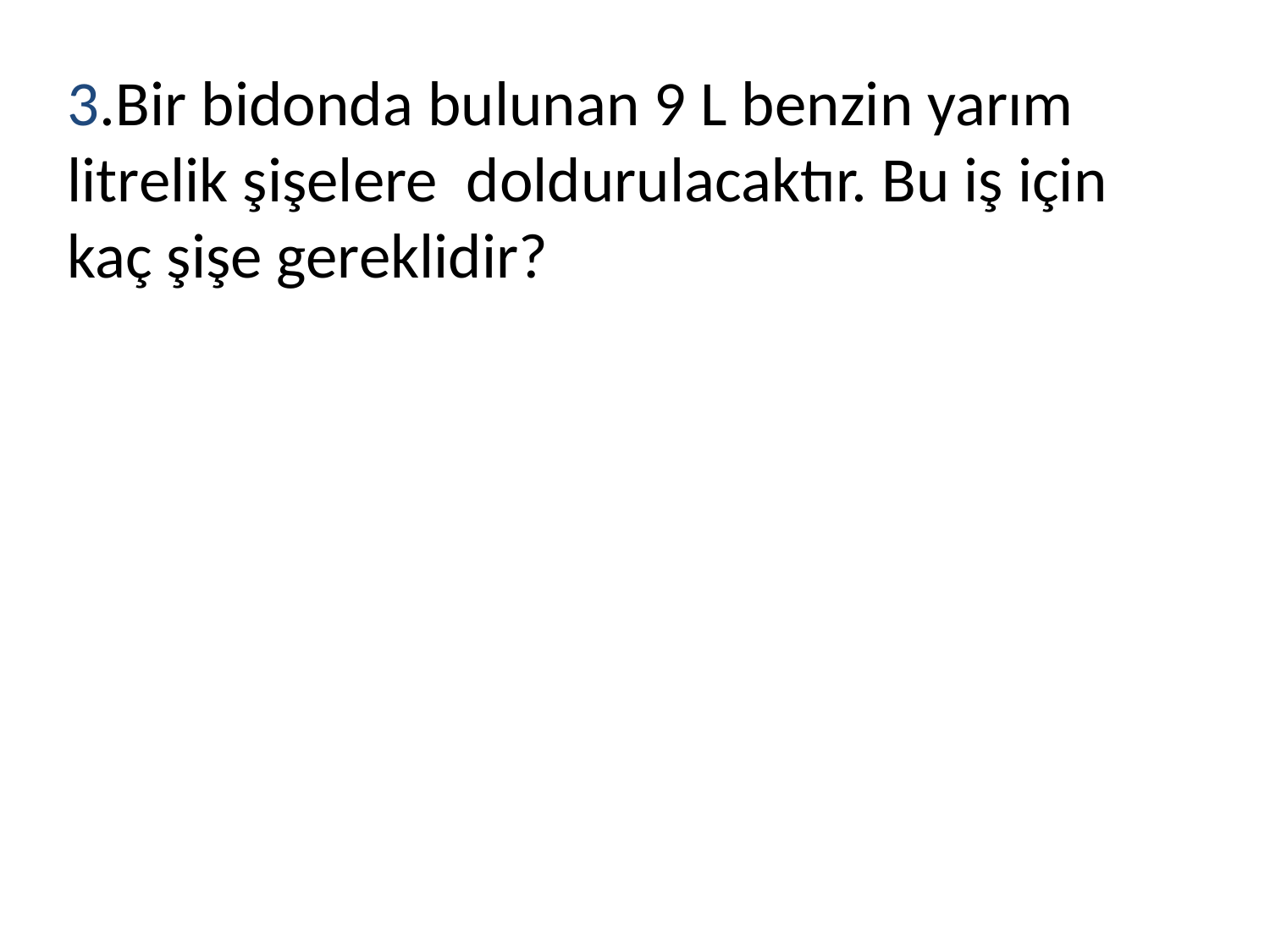

3.Bir bidonda bulunan 9 L benzin yarım litrelik şişelere  doldurulacaktır. Bu iş için kaç şişe gereklidir?